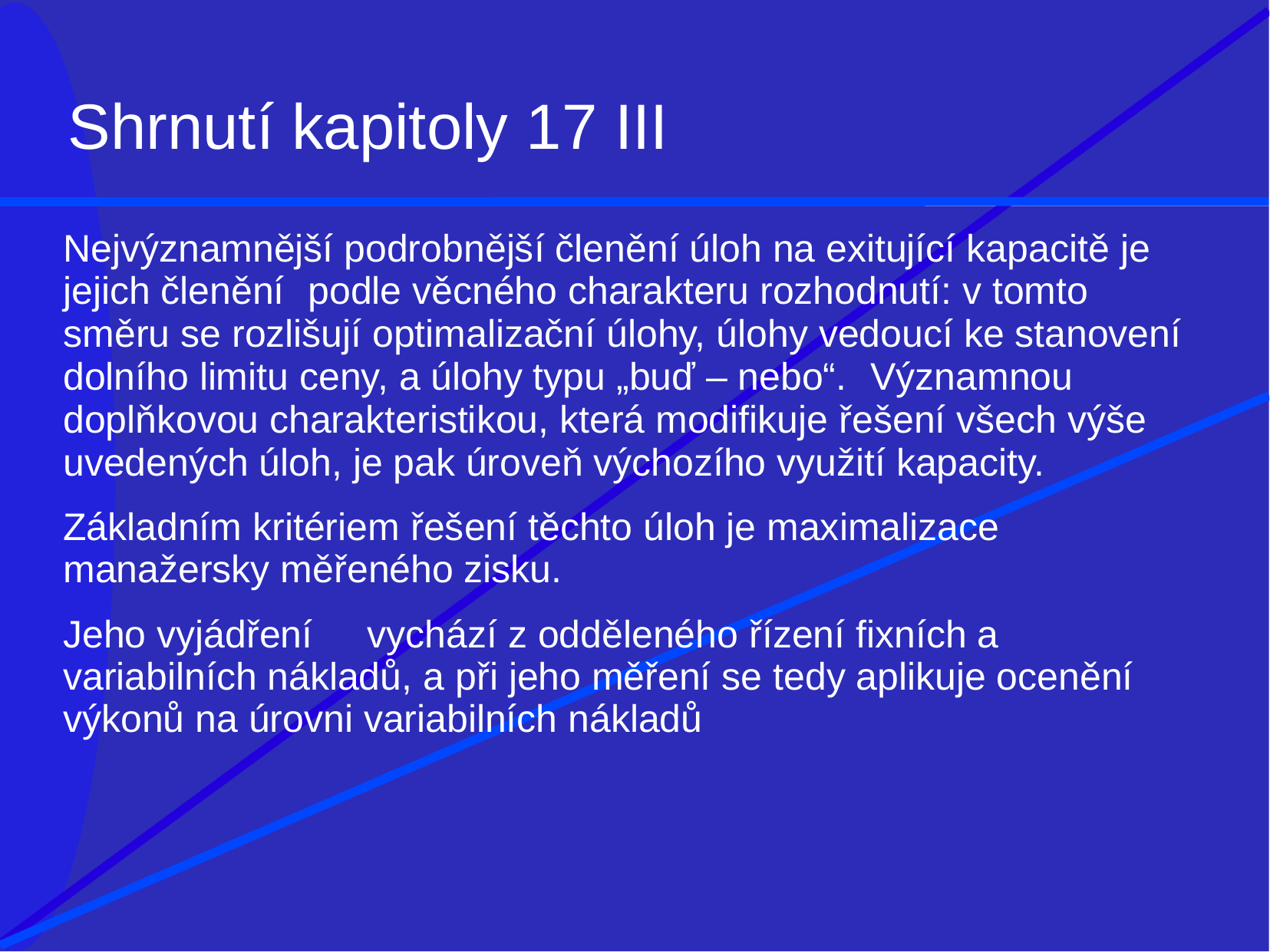

# Shrnutí kapitoly 17 III
Nejvýznamnější podrobnější členění úloh na exitující kapacitě je jejich členění	podle věcného charakteru rozhodnutí: v tomto směru se rozlišují optimalizační úlohy, úlohy vedoucí ke stanovení dolního limitu ceny, a úlohy typu „buď – nebo“.	Významnou doplňkovou charakteristikou, která modifikuje řešení všech výše uvedených úloh, je pak úroveň výchozího využití kapacity.
Základním kritériem řešení těchto úloh je maximalizace manažersky měřeného zisku.
Jeho vyjádření	vychází z odděleného řízení fixních a variabilních nákladů, a při jeho měření se tedy aplikuje ocenění výkonů na úrovni variabilních nákladů